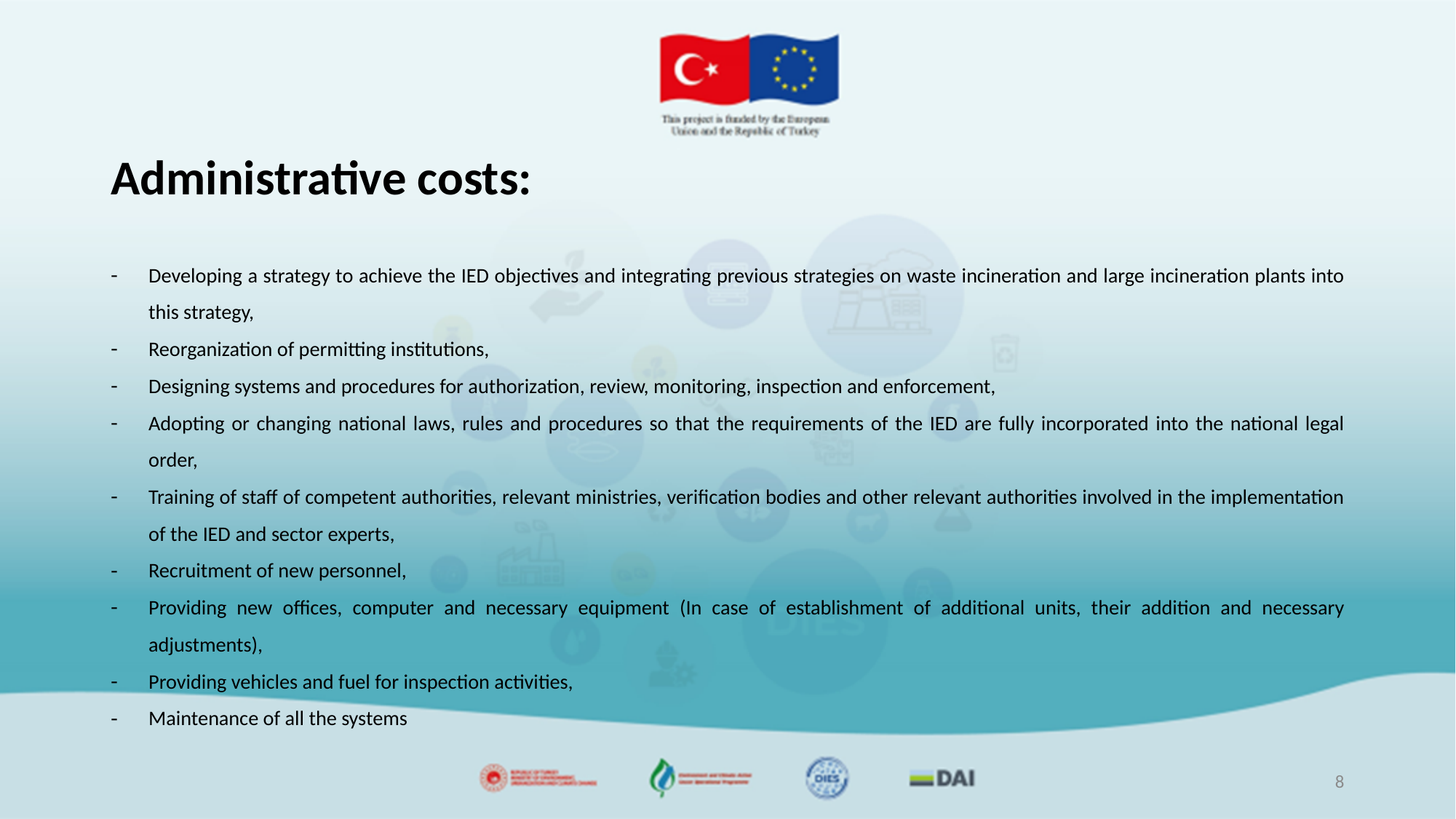

# Administrative costs:
Developing a strategy to achieve the IED objectives and integrating previous strategies on waste incineration and large incineration plants into this strategy,
Reorganization of permitting institutions,
Designing systems and procedures for authorization, review, monitoring, inspection and enforcement,
Adopting or changing national laws, rules and procedures so that the requirements of the IED are fully incorporated into the national legal order,
Training of staff of competent authorities, relevant ministries, verification bodies and other relevant authorities involved in the implementation of the IED and sector experts,
Recruitment of new personnel,
Providing new offices, computer and necessary equipment (In case of establishment of additional units, their addition and necessary adjustments),
Providing vehicles and fuel for inspection activities,
Maintenance of all the systems
8